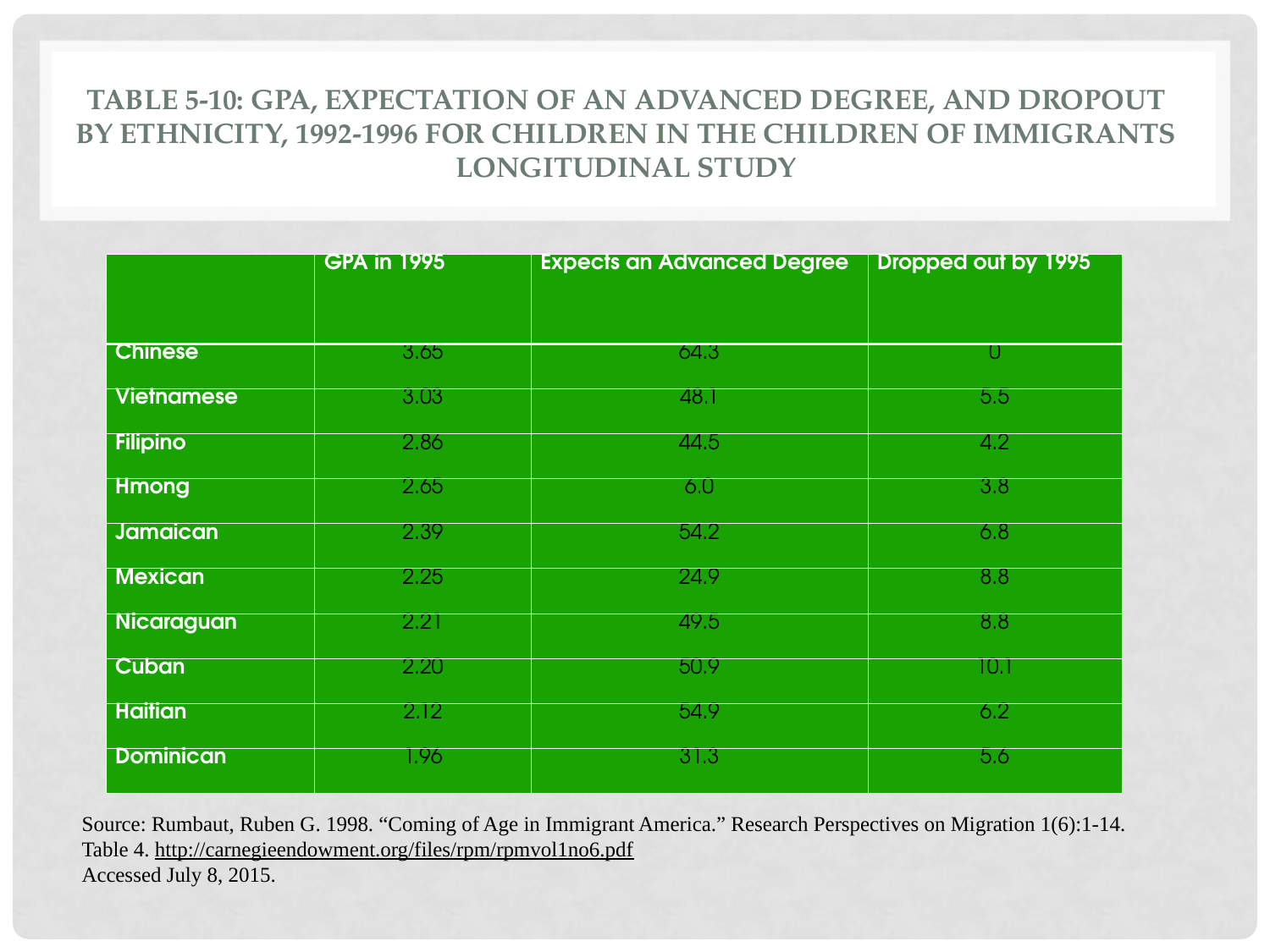

# TABLE 5-10: GPA, EXPECTATION OF AN ADVANCED DEGREE, AND DROPOUT BY ETHNICITY, 1992-1996 FOR CHILDREN IN THE CHILDREN OF IMMIGRANTS LONGITUDINAL STUDY
|  | GPA in 1995 | Expects an Advanced Degree | Dropped out by 1995 |
| --- | --- | --- | --- |
| Chinese | 3.65 | 64.3 | 0 |
| Vietnamese | 3.03 | 48.1 | 5.5 |
| Filipino | 2.86 | 44.5 | 4.2 |
| Hmong | 2.65 | 6.0 | 3.8 |
| Jamaican | 2.39 | 54.2 | 6.8 |
| Mexican | 2.25 | 24.9 | 8.8 |
| Nicaraguan | 2.21 | 49.5 | 8.8 |
| Cuban | 2.20 | 50.9 | 10.1 |
| Haitian | 2.12 | 54.9 | 6.2 |
| Dominican | 1.96 | 31.3 | 5.6 |
Source: Rumbaut, Ruben G. 1998. “Coming of Age in Immigrant America.” Research Perspectives on Migration 1(6):1-14. Table 4. http://carnegieendowment.org/files/rpm/rpmvol1no6.pdf
Accessed July 8, 2015.